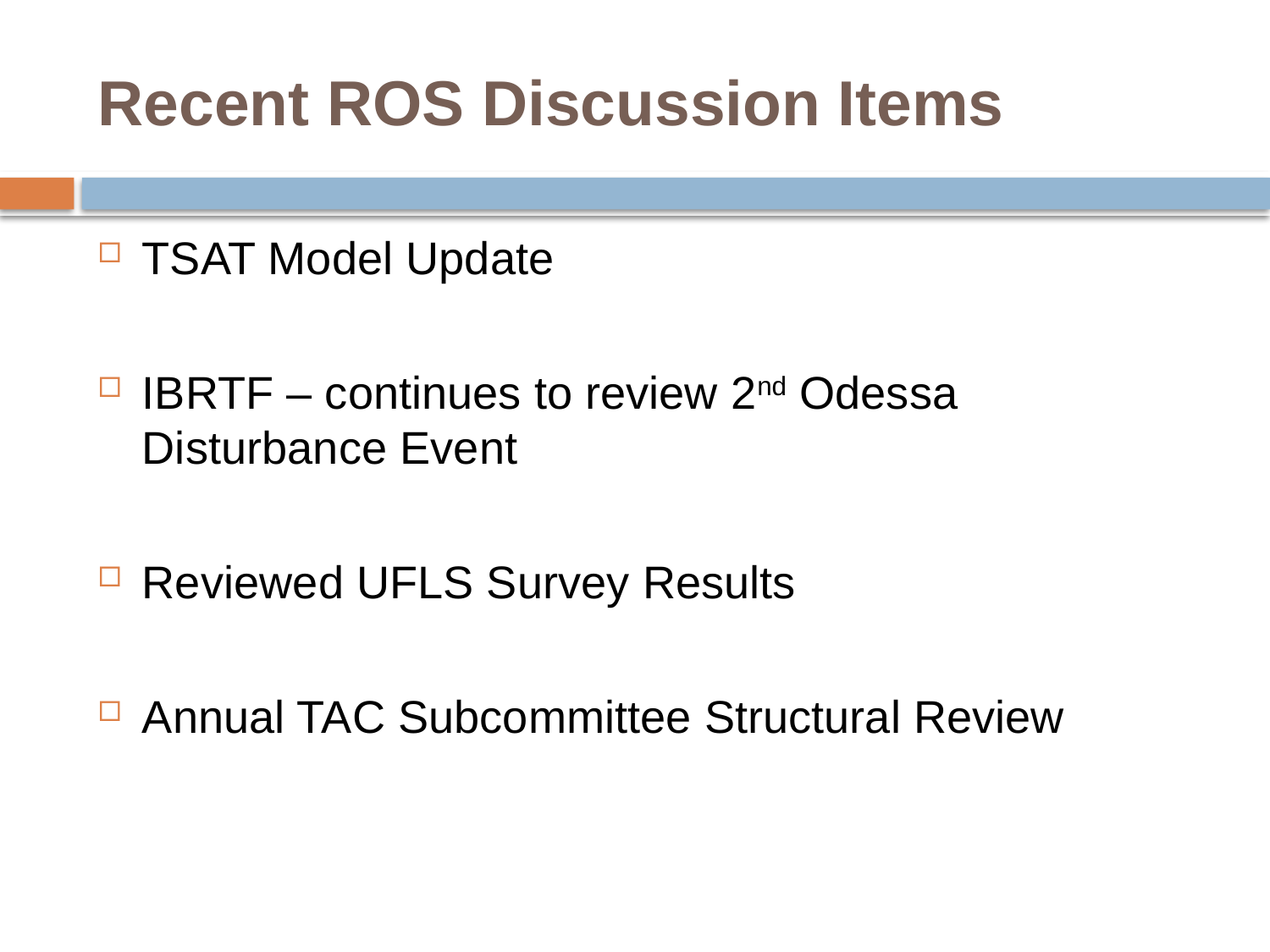

# Recent ROS Discussion Items
TSAT Model Update

IBRTF – continues to review 2nd Odessa Disturbance Event

Reviewed UFLS Survey Results

Annual TAC Subcommittee Structural Review